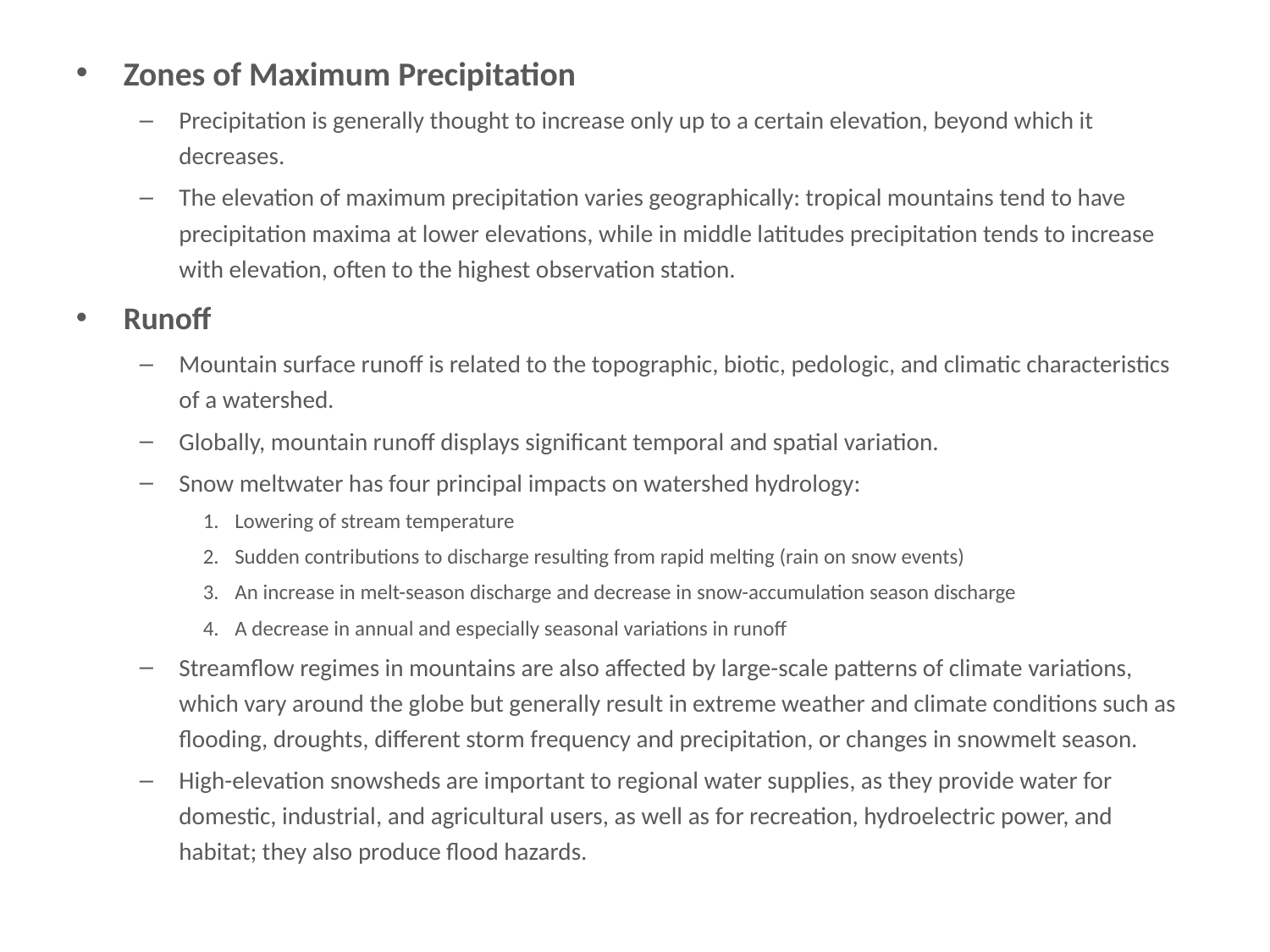

# Zones of Maximum Precipitation
Zones of Maximum Precipitation
Precipitation is generally thought to increase only up to a certain elevation, beyond which it decreases.
The elevation of maximum precipitation varies geographically: tropical mountains tend to have precipitation maxima at lower elevations, while in middle latitudes precipitation tends to increase with elevation, often to the highest observation station.
Runoff
Mountain surface runoff is related to the topographic, biotic, pedologic, and climatic characteristics of a watershed.
Globally, mountain runoff displays significant temporal and spatial variation.
Snow meltwater has four principal impacts on watershed hydrology:
Lowering of stream temperature
Sudden contributions to discharge resulting from rapid melting (rain on snow events)
An increase in melt-season discharge and decrease in snow-accumulation season discharge
A decrease in annual and especially seasonal variations in runoff
Streamflow regimes in mountains are also affected by large-scale patterns of climate variations, which vary around the globe but generally result in extreme weather and climate conditions such as flooding, droughts, different storm frequency and precipitation, or changes in snowmelt season.
High-elevation snowsheds are important to regional water supplies, as they provide water for domestic, industrial, and agricultural users, as well as for recreation, hydroelectric power, and habitat; they also produce flood hazards.